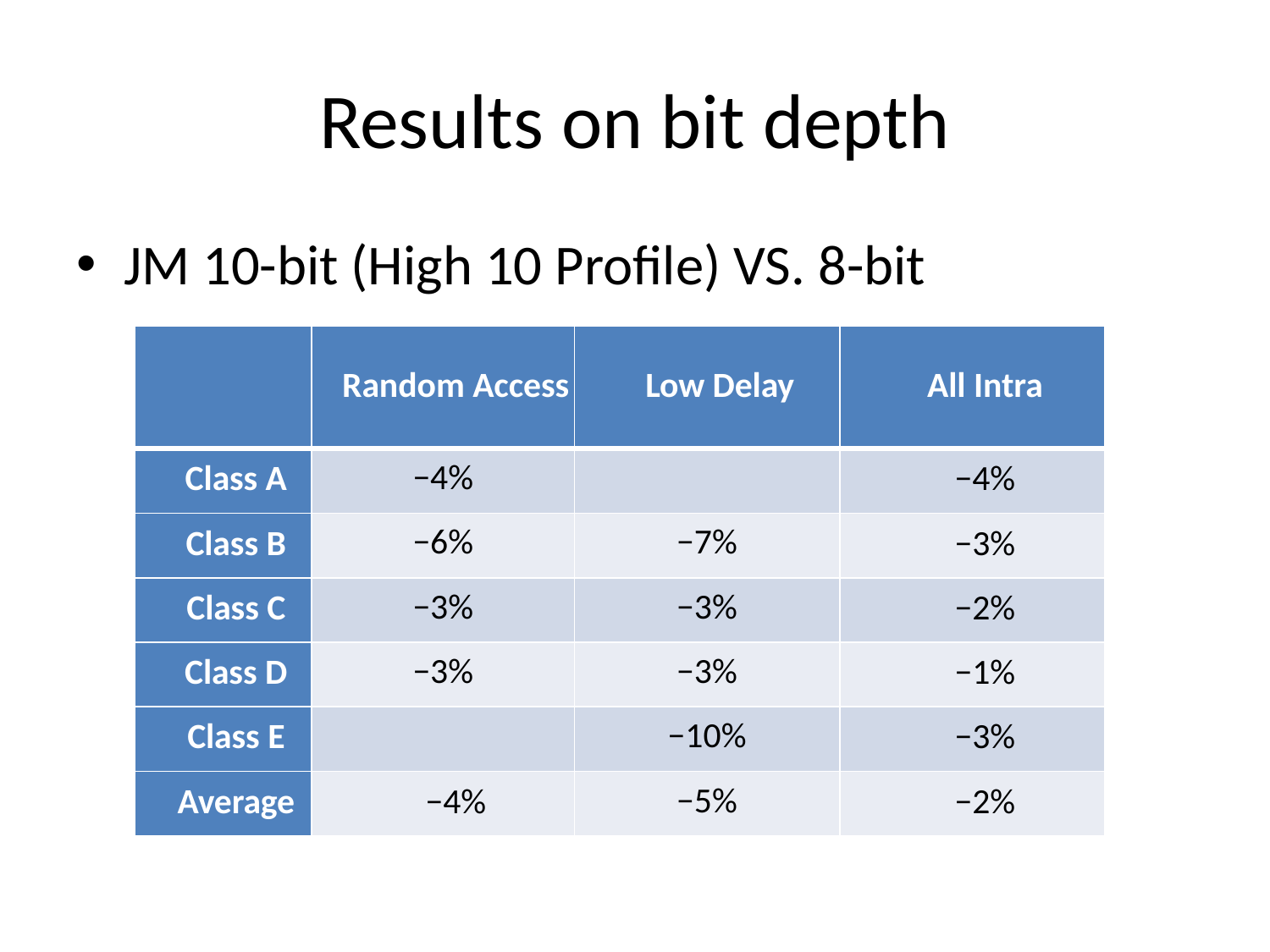

# Results on bit depth
JM 10-bit (High 10 Profile) VS. 8-bit
|  | Random Access | Low Delay | All Intra |
| --- | --- | --- | --- |
| Class A | −4% |  | −4% |
| Class B | −6% | −7% | −3% |
| Class C | −3% | −3% | −2% |
| Class D | −3% | −3% | −1% |
| Class E |  | −10% | −3% |
| Average | −4% | −5% | −2% |